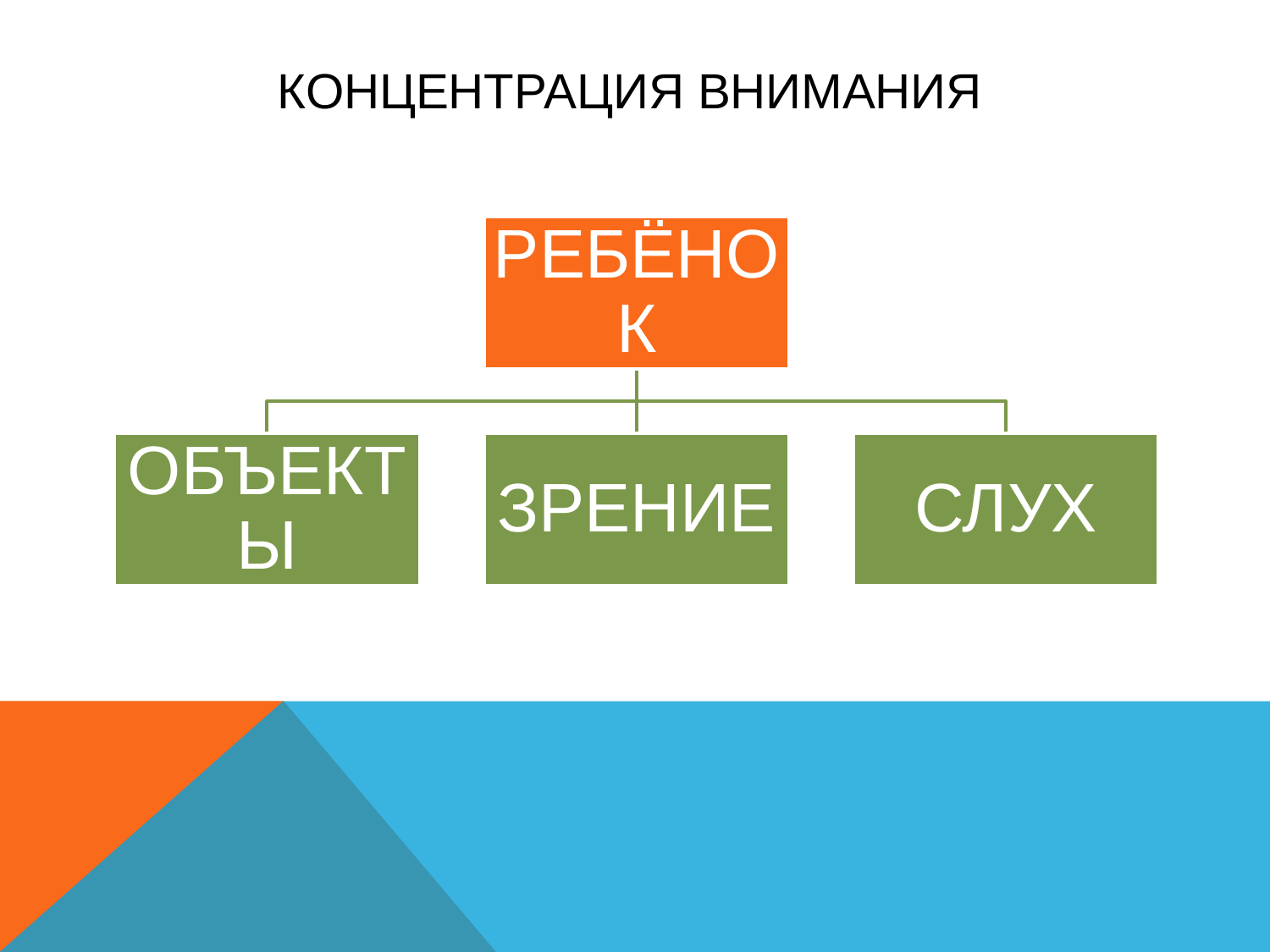

# Концентрация внимания
РЕБЁНОК
ОБЪЕКТЫ
ЗРЕНИЕ
СЛУХ